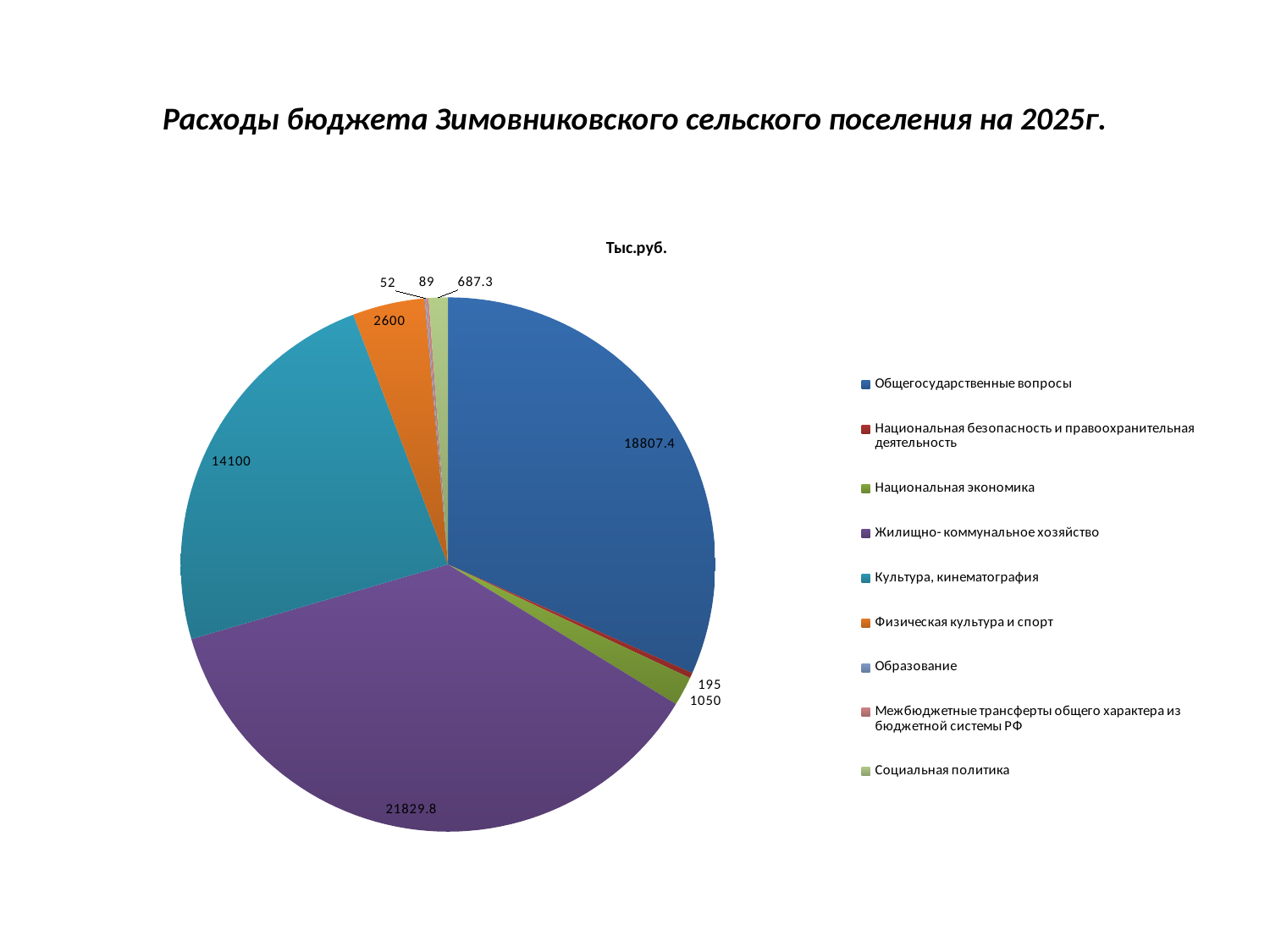

# Расходы бюджета Зимовниковского сельского поселения на 2025г.

### Chart: Тыс.руб.

| Category | Продажи |
|---|---|
| Общегосударственные вопросы | 18807.4 |
| Национальная безопасность и правоохранительная деятельность | 195.0 |
| Национальная экономика | 1050.0 |
| Жилищно- коммунальное хозяйство | 21829.8 |
| Культура, кинематография | 14100.0 |
| Физическая культура и спорт | 2600.0 |
| Образование  | 52.0 |
| Межбюджетные трансферты общего характера из бюджетной системы РФ | 89.0 |
| Социальная политика | 687.3 |